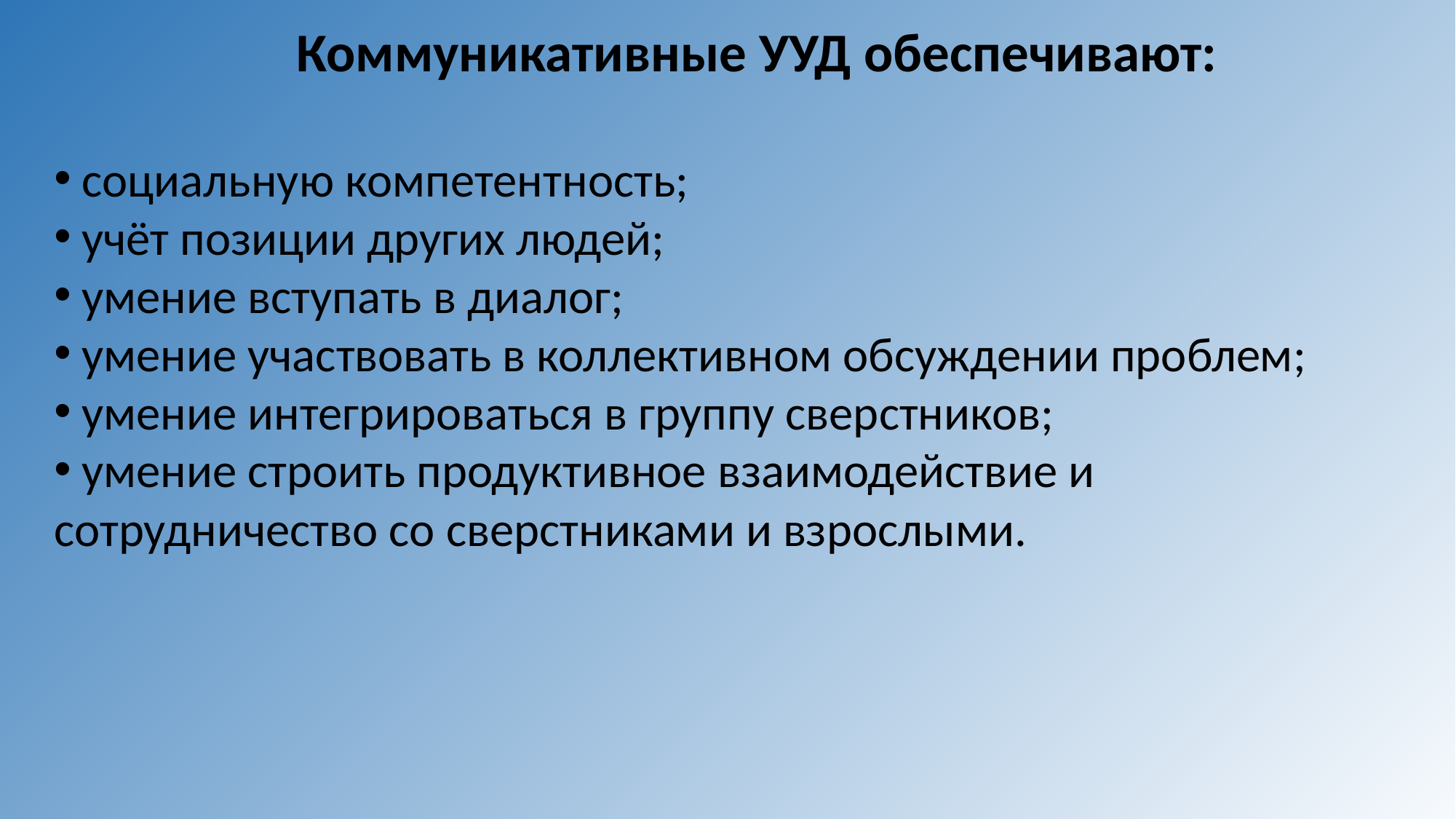

Коммуникативные УУД обеспечивают:
 социальную компетентность;
 учёт позиции других людей;
 умение вступать в диалог;
 умение участвовать в коллективном обсуждении проблем;
 умение интегрироваться в группу сверстников;
 умение строить продуктивное взаимодействие и сотрудничество со сверстниками и взрослыми.